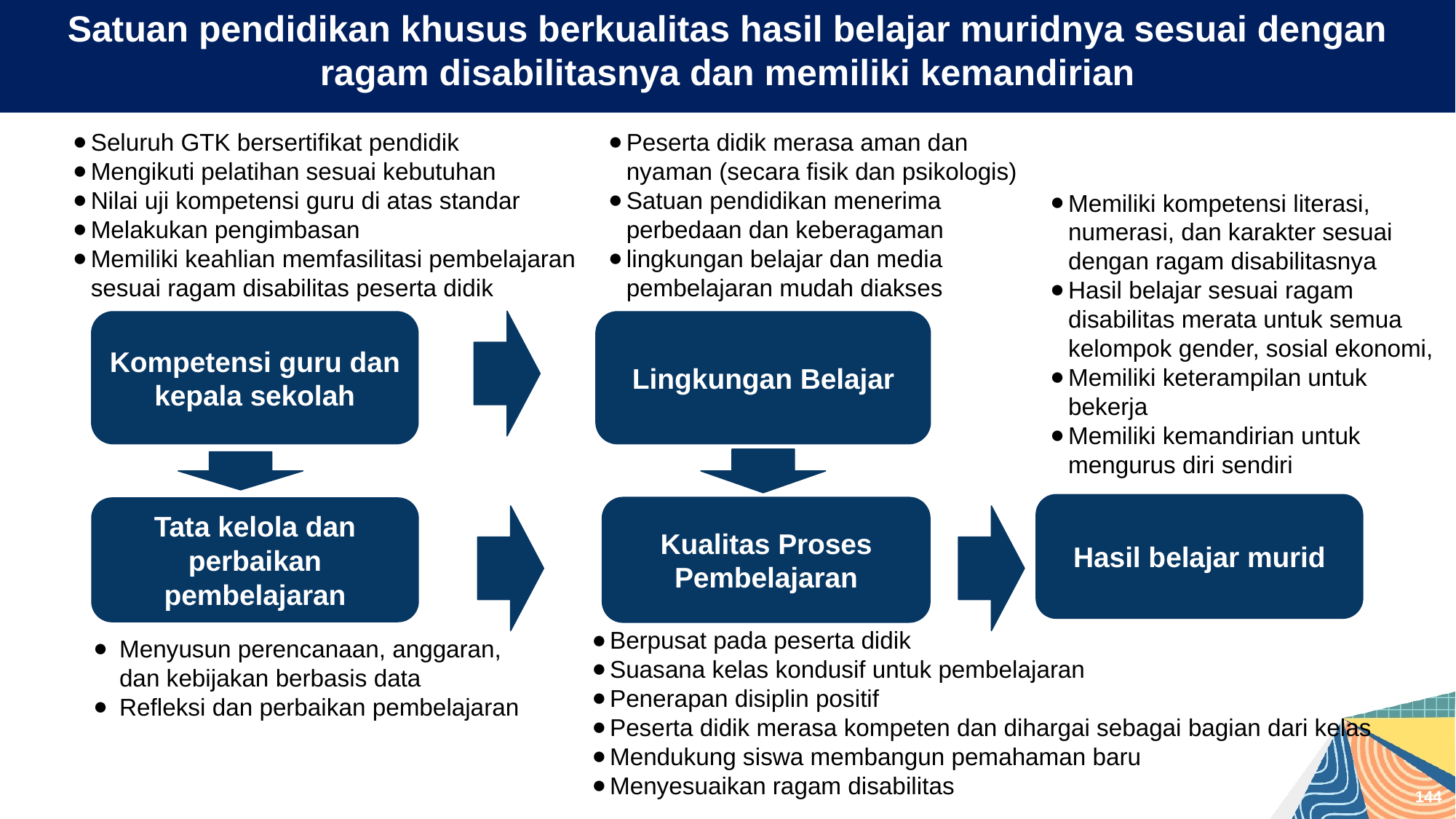

# Satuan pendidikan khusus berkualitas hasil belajar muridnya sesuai dengan ragam disabilitasnya dan memiliki kemandirian

Seluruh GTK bersertifikat pendidik
Mengikuti pelatihan sesuai kebutuhan
Nilai uji kompetensi guru di atas standar
Melakukan pengimbasan
Memiliki keahlian memfasilitasi pembelajaran sesuai ragam disabilitas peserta didik
Peserta didik merasa aman dan nyaman (secara fisik dan psikologis)
Satuan pendidikan menerima perbedaan dan keberagaman
lingkungan belajar dan media pembelajaran mudah diakses
Memiliki kompetensi literasi, numerasi, dan karakter sesuai dengan ragam disabilitasnya
Hasil belajar sesuai ragam disabilitas merata untuk semua kelompok gender, sosial ekonomi,
Memiliki keterampilan untuk bekerja
Memiliki kemandirian untuk mengurus diri sendiri
Kompetensi guru dan kepala sekolah

Lingkungan Belajar

Hasil belajar murid
Tata kelola dan perbaikan pembelajaran
Kualitas Proses Pembelajaran

Berpusat pada peserta didik
Suasana kelas kondusif untuk pembelajaran
Penerapan disiplin positif
Peserta didik merasa kompeten dan dihargai sebagai bagian dari kelas
Mendukung siswa membangun pemahaman baru
Menyesuaikan ragam disabilitas
Menyusun perencanaan, anggaran, dan kebijakan berbasis data
Refleksi dan perbaikan pembelajaran
144